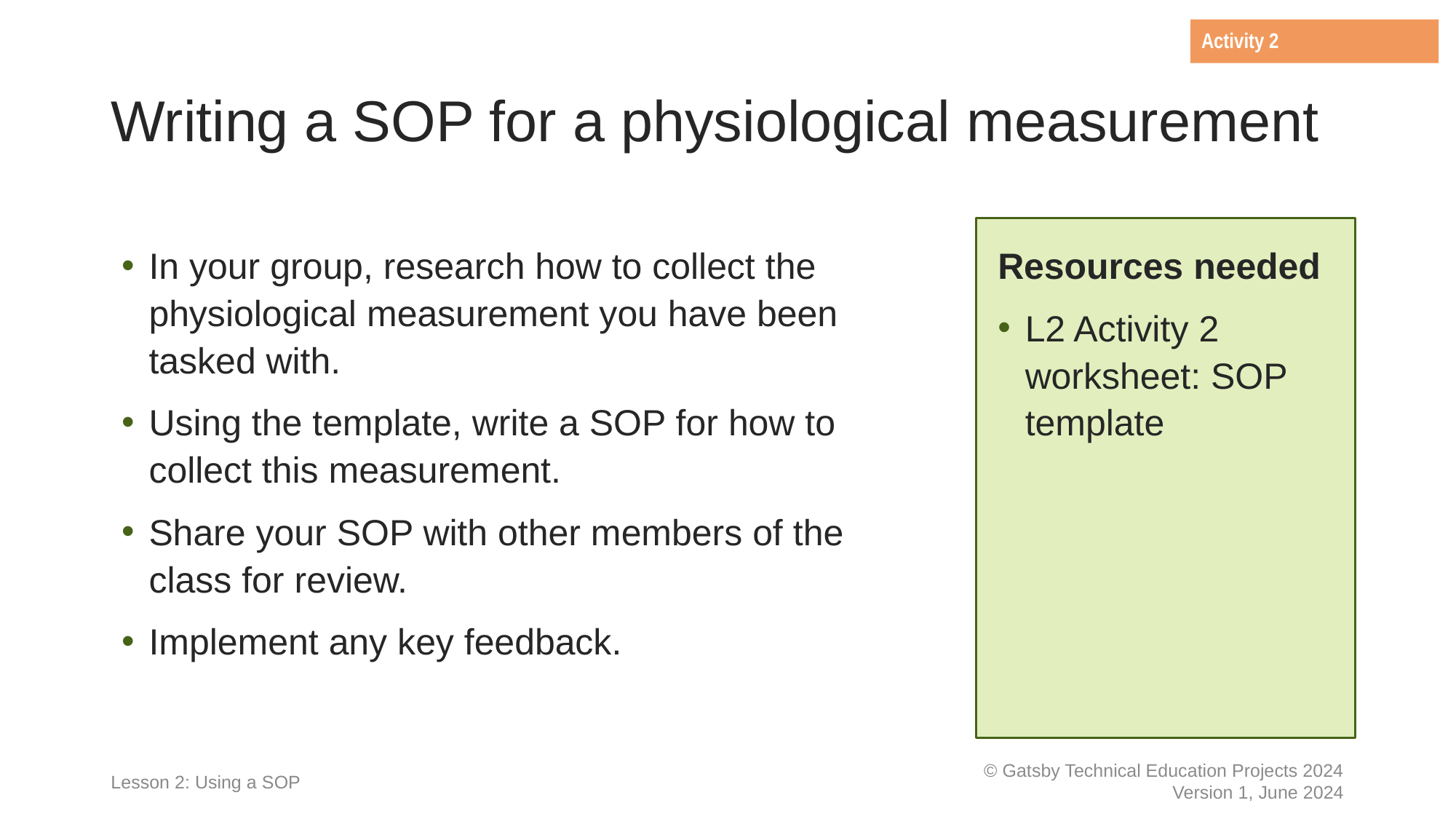

Activity 2
# Writing a SOP for a physiological measurement
In your group, research how to collect the physiological measurement you have been tasked with.
Using the template, write a SOP for how to collect this measurement.
Share your SOP with other members of the class for review.
Implement any key feedback.
Resources needed
L2 Activity 2 worksheet: SOP template
Lesson 2: Using a SOP